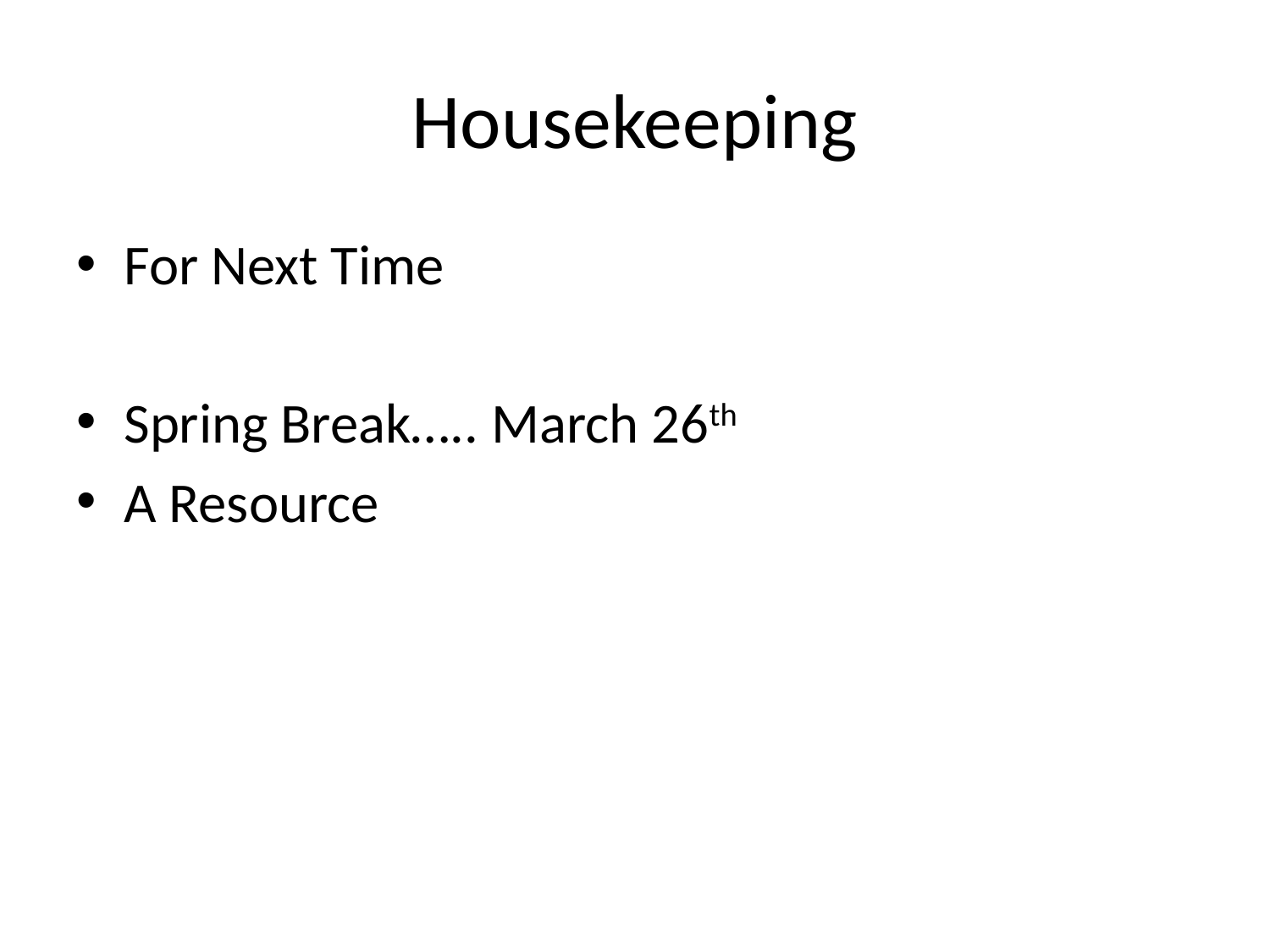

# Housekeeping
For Next Time

Spring Break….. March 26th
A Resource